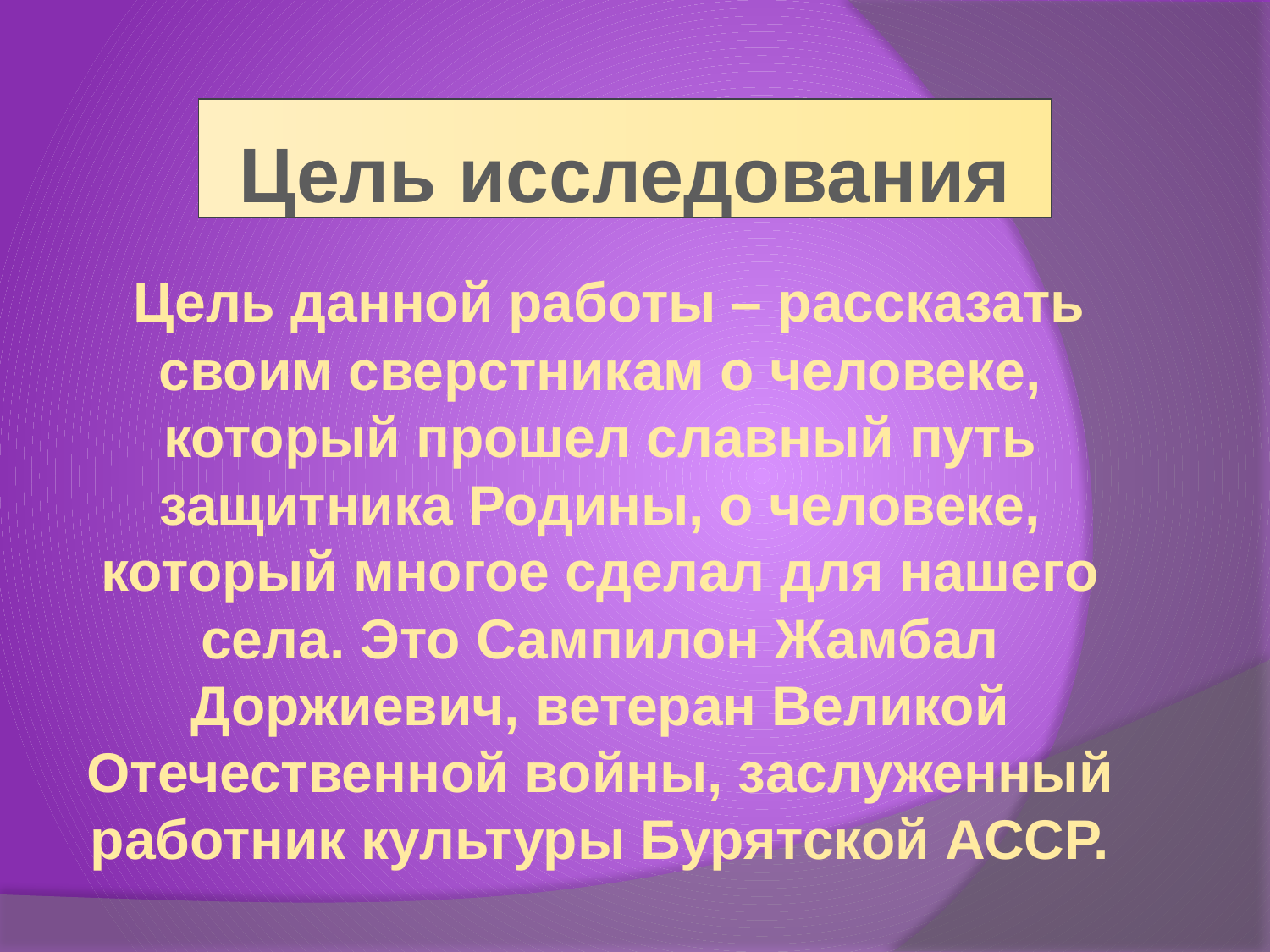

Цель исследования
# Цель данной работы – рассказать своим сверстникам о человеке, который прошел славный путь защитника Родины, о человеке, который многое сделал для нашего села. Это Сампилон Жамбал Доржиевич, ветеран Великой Отечественной войны, заслуженный работник культуры Бурятской АССР.